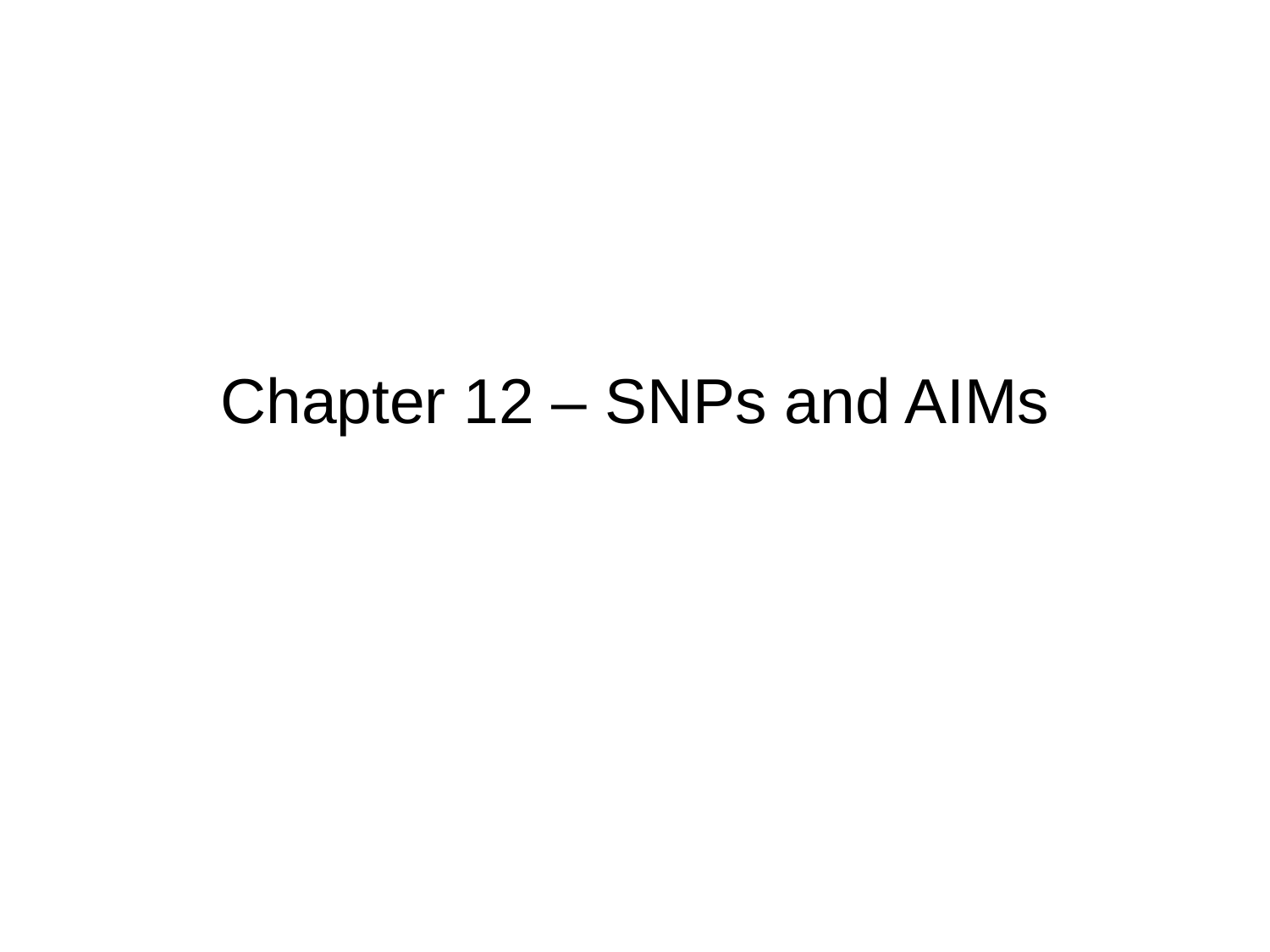

# Chapter 12 – SNPs and AIMs